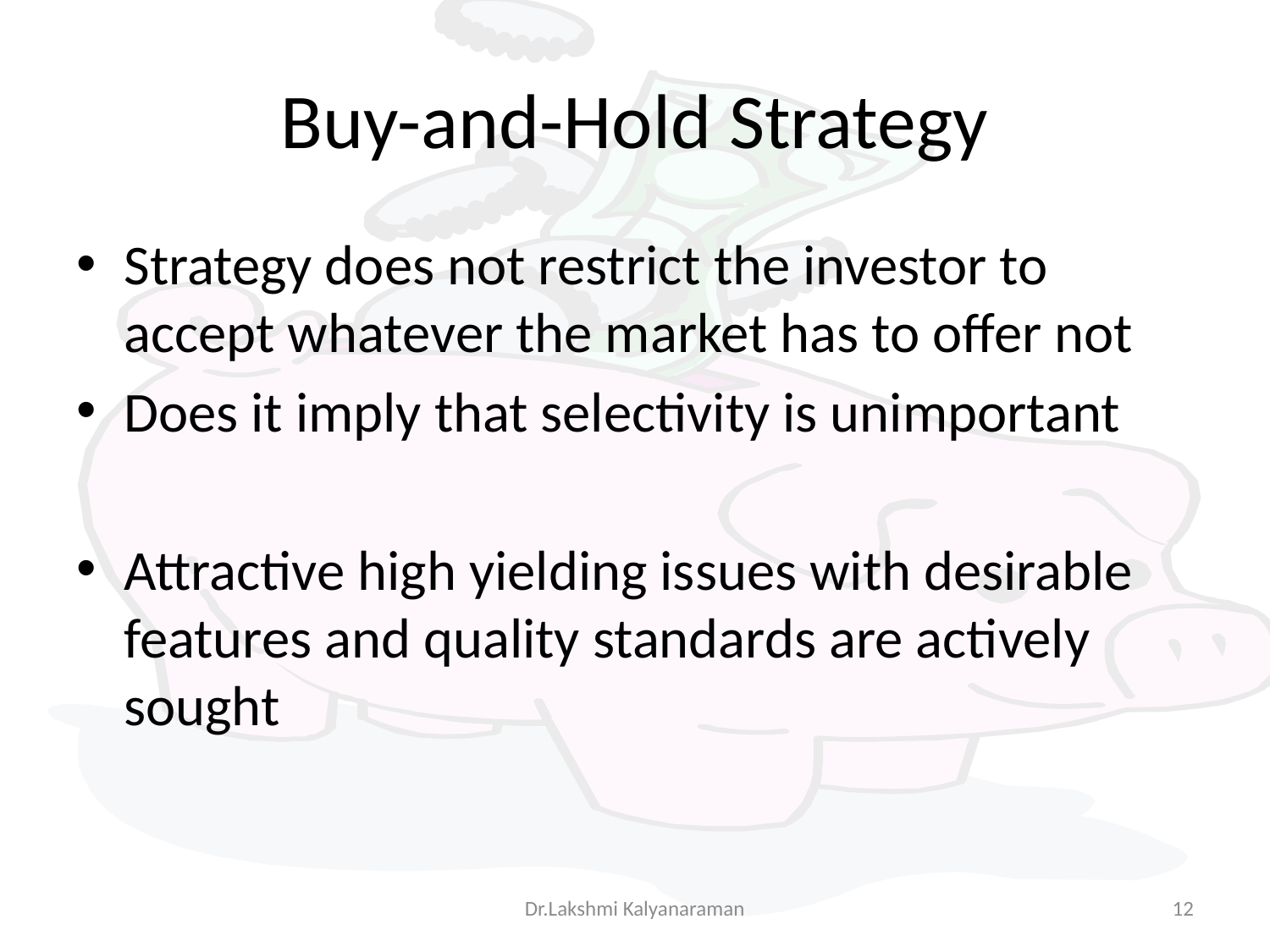

# Buy-and-Hold Strategy
Strategy does not restrict the investor to accept whatever the market has to offer not
Does it imply that selectivity is unimportant

Attractive high yielding issues with desirable features and quality standards are actively sought

Dr.Lakshmi Kalyanaraman
12